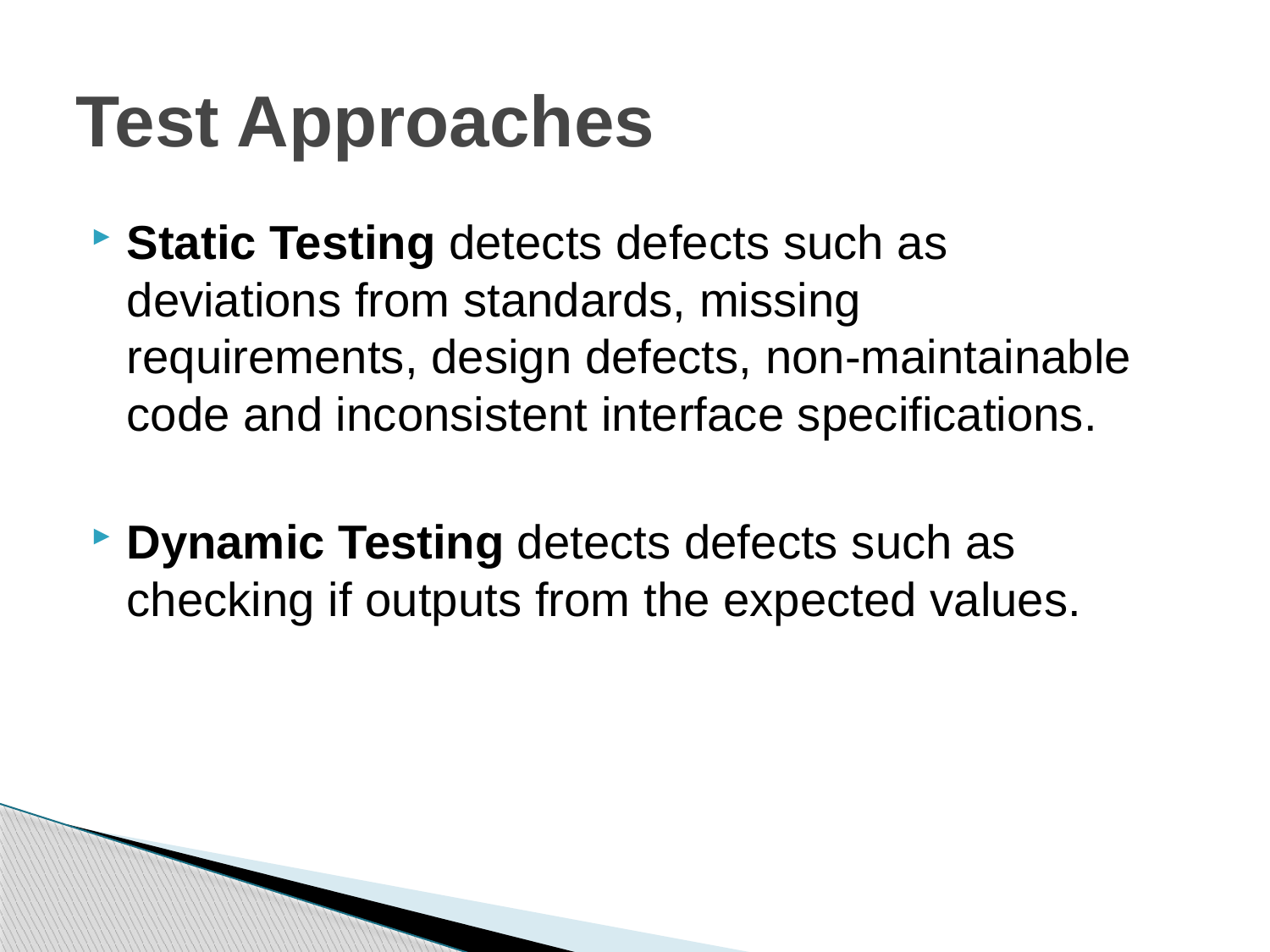

# Test Approaches
Static Testing detects defects such as deviations from standards, missing requirements, design defects, non-maintainable code and inconsistent interface specifications.

Dynamic Testing detects defects such as checking if outputs from the expected values.